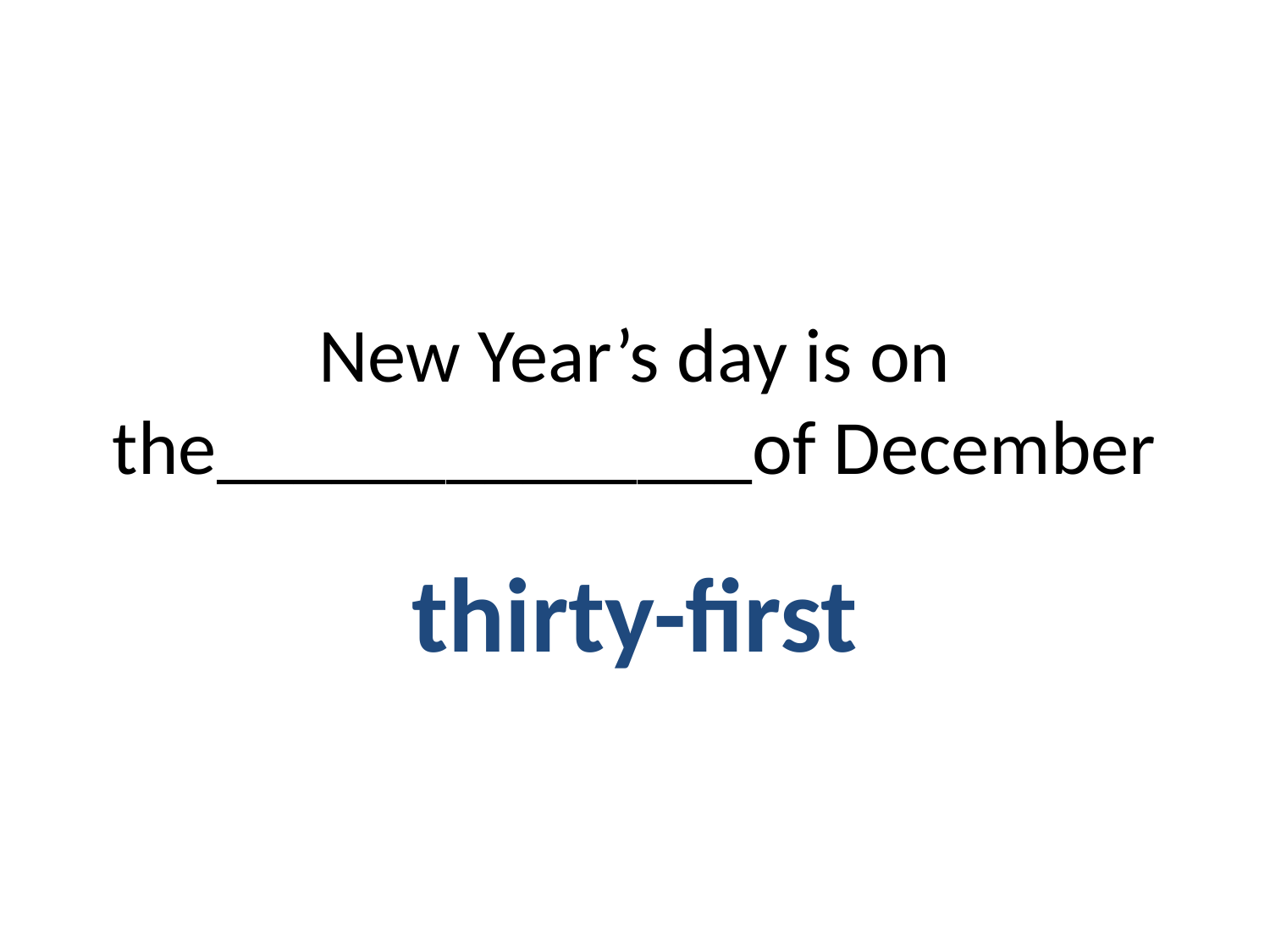

# New Year’s day is on the______________of December
thirty-first